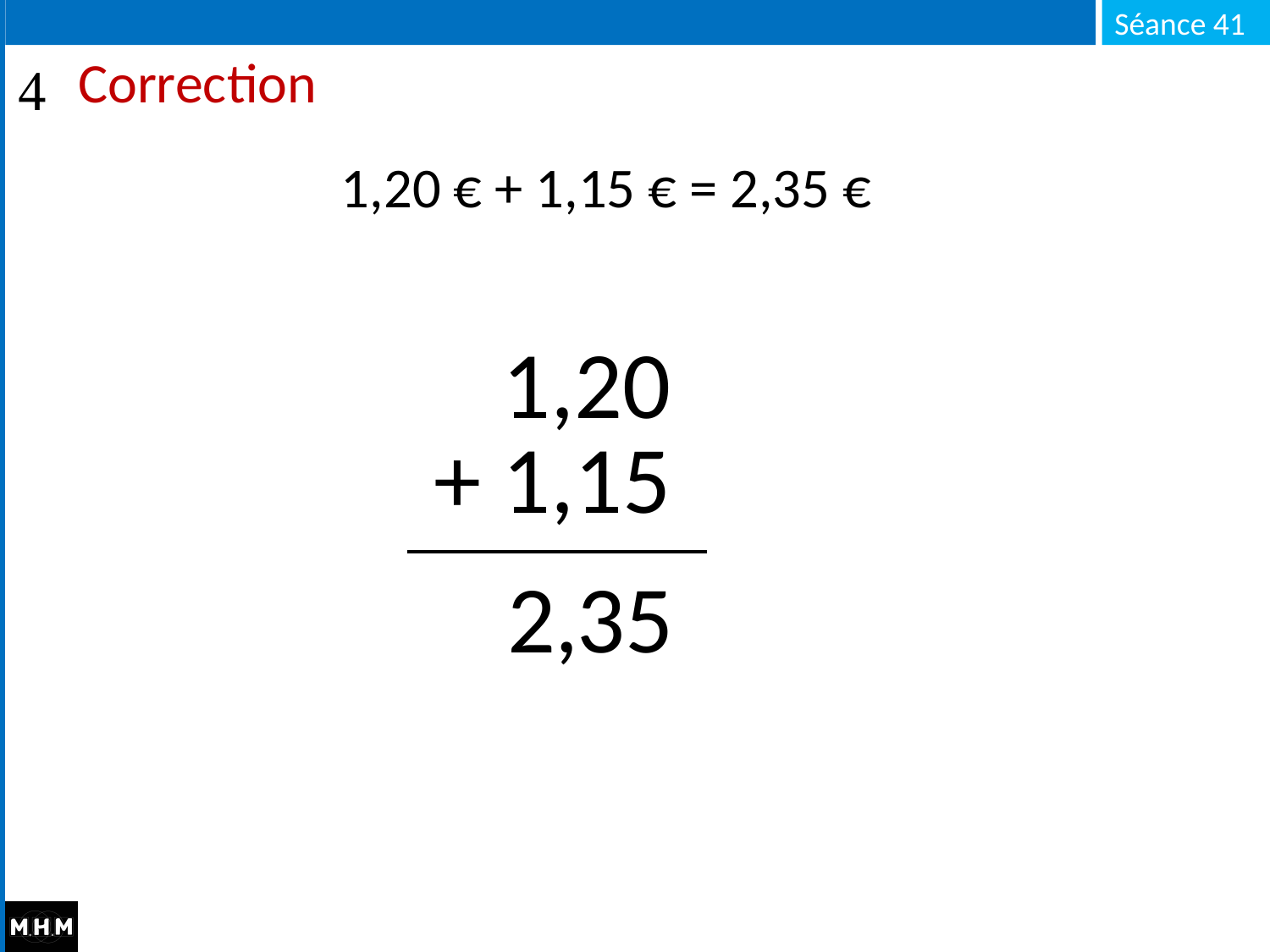

# Correction
1,20 € + 1,15 € = 2,35 €
1,20
+ 1,15
2
,
3
5